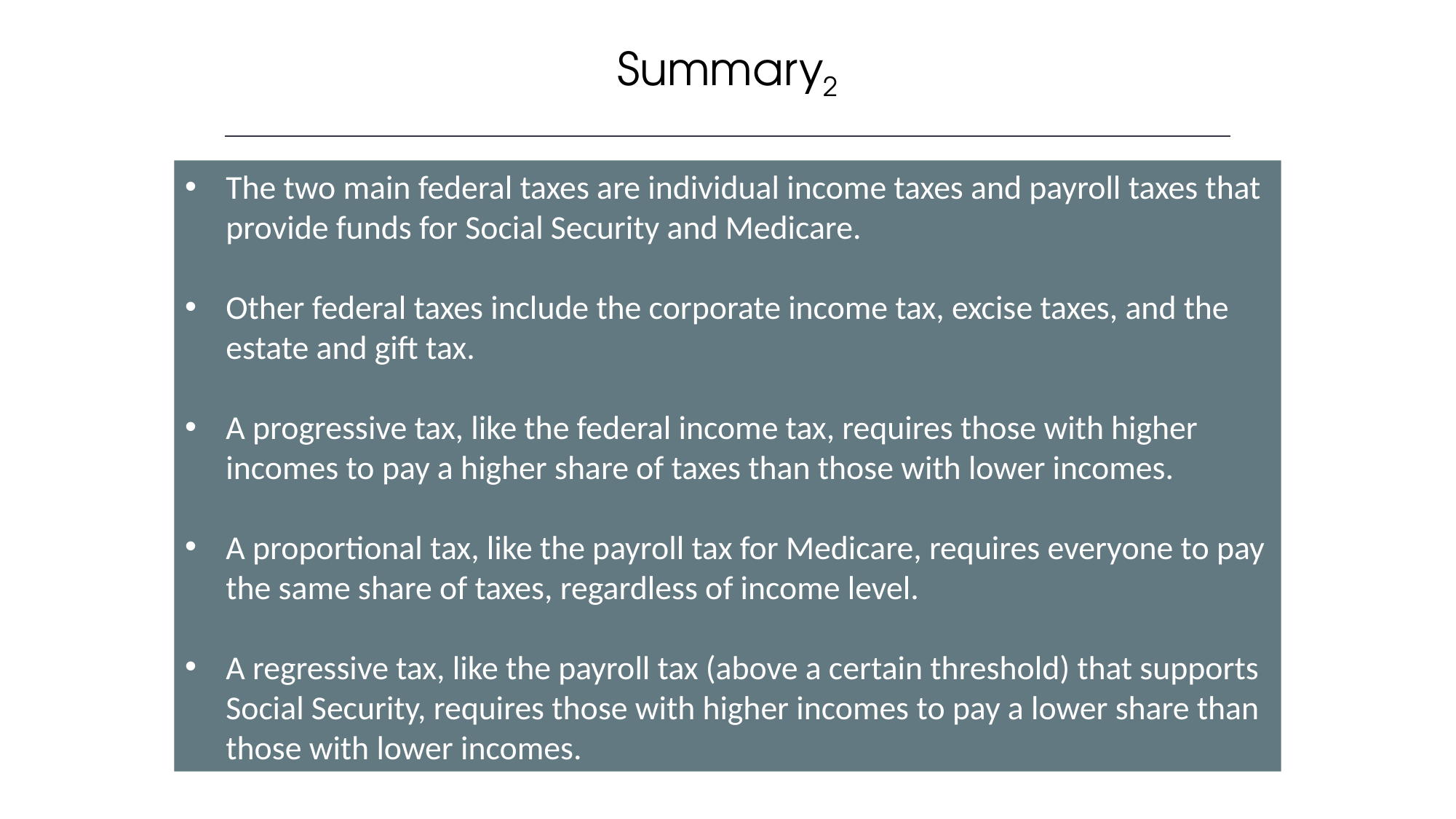

Summary2
The two main federal taxes are individual income taxes and payroll taxes that provide funds for Social Security and Medicare.

Other federal taxes include the corporate income tax, excise taxes, and the estate and gift tax.

A progressive tax, like the federal income tax, requires those with higher incomes to pay a higher share of taxes than those with lower incomes.

A proportional tax, like the payroll tax for Medicare, requires everyone to pay the same share of taxes, regardless of income level.

A regressive tax, like the payroll tax (above a certain threshold) that supports Social Security, requires those with higher incomes to pay a lower share than those with lower incomes.